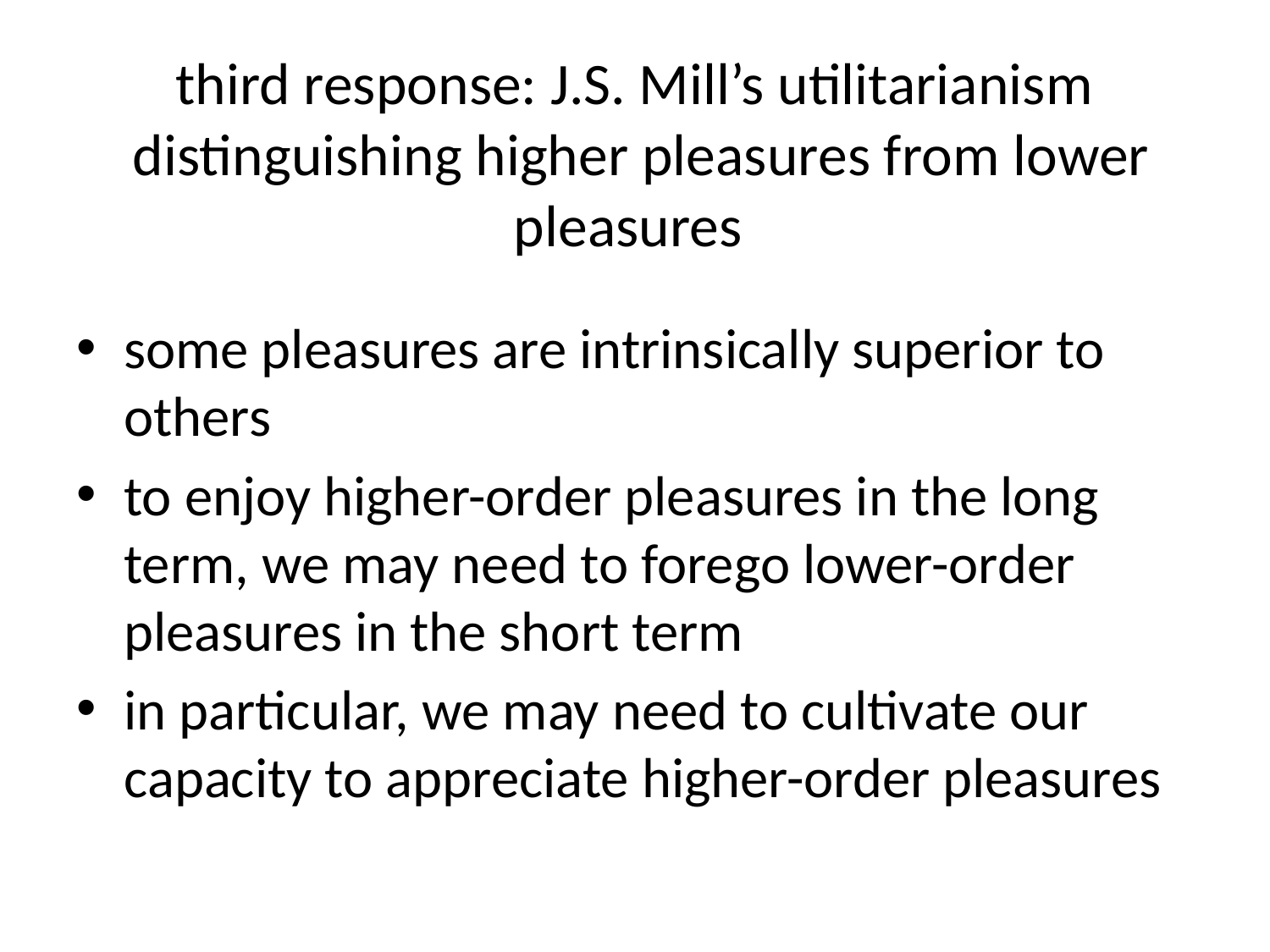

# third response: J.S. Mill’s utilitarianism distinguishing higher pleasures from lower pleasures
some pleasures are intrinsically superior to others
to enjoy higher-order pleasures in the long term, we may need to forego lower-order pleasures in the short term
in particular, we may need to cultivate our capacity to appreciate higher-order pleasures